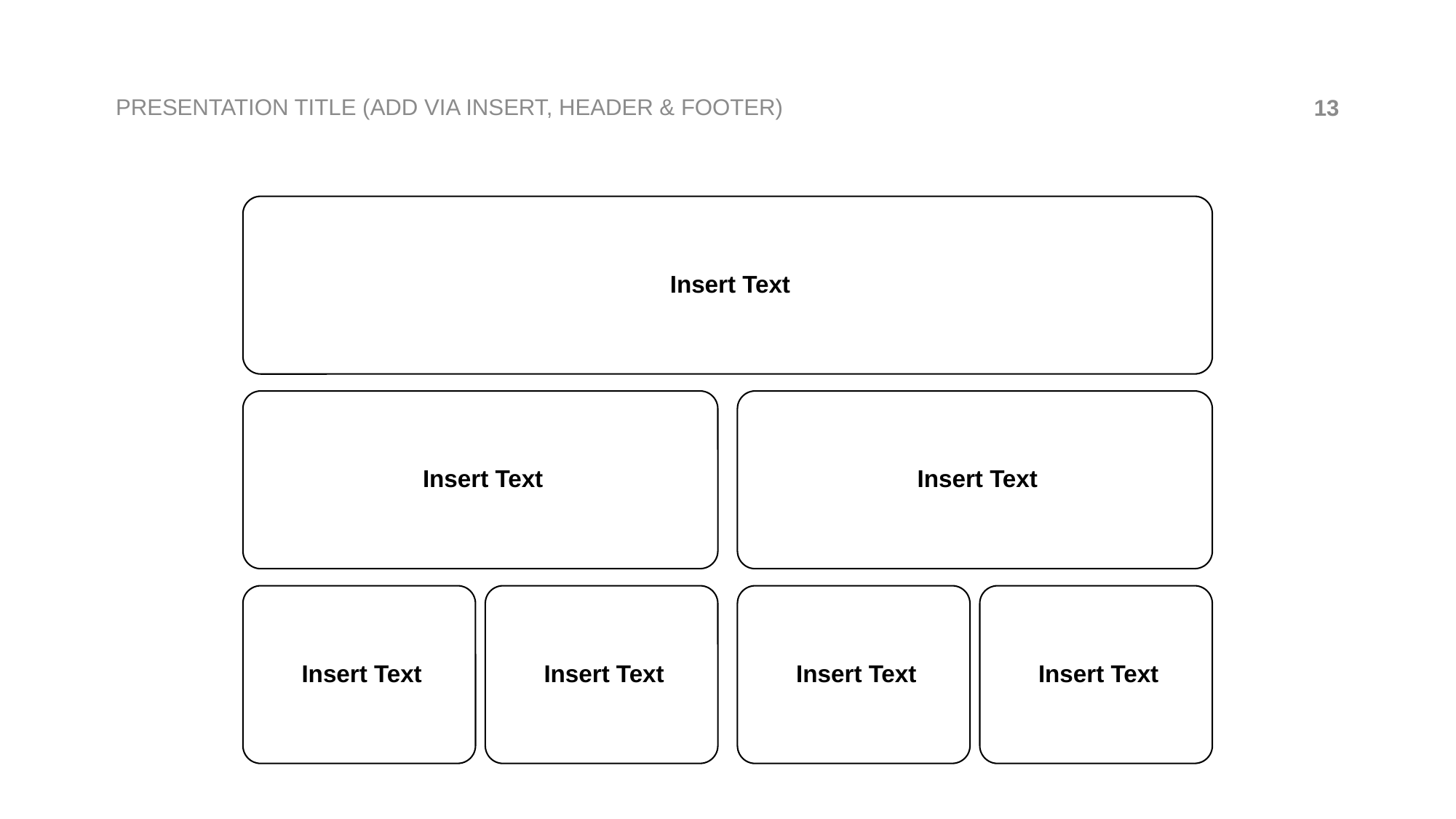

PRESENTATION TITLE (ADD VIA INSERT, HEADER & FOOTER)
13
Insert Text
Insert Text
Insert Text
Insert Text
Insert Text
Insert Text
Insert Text